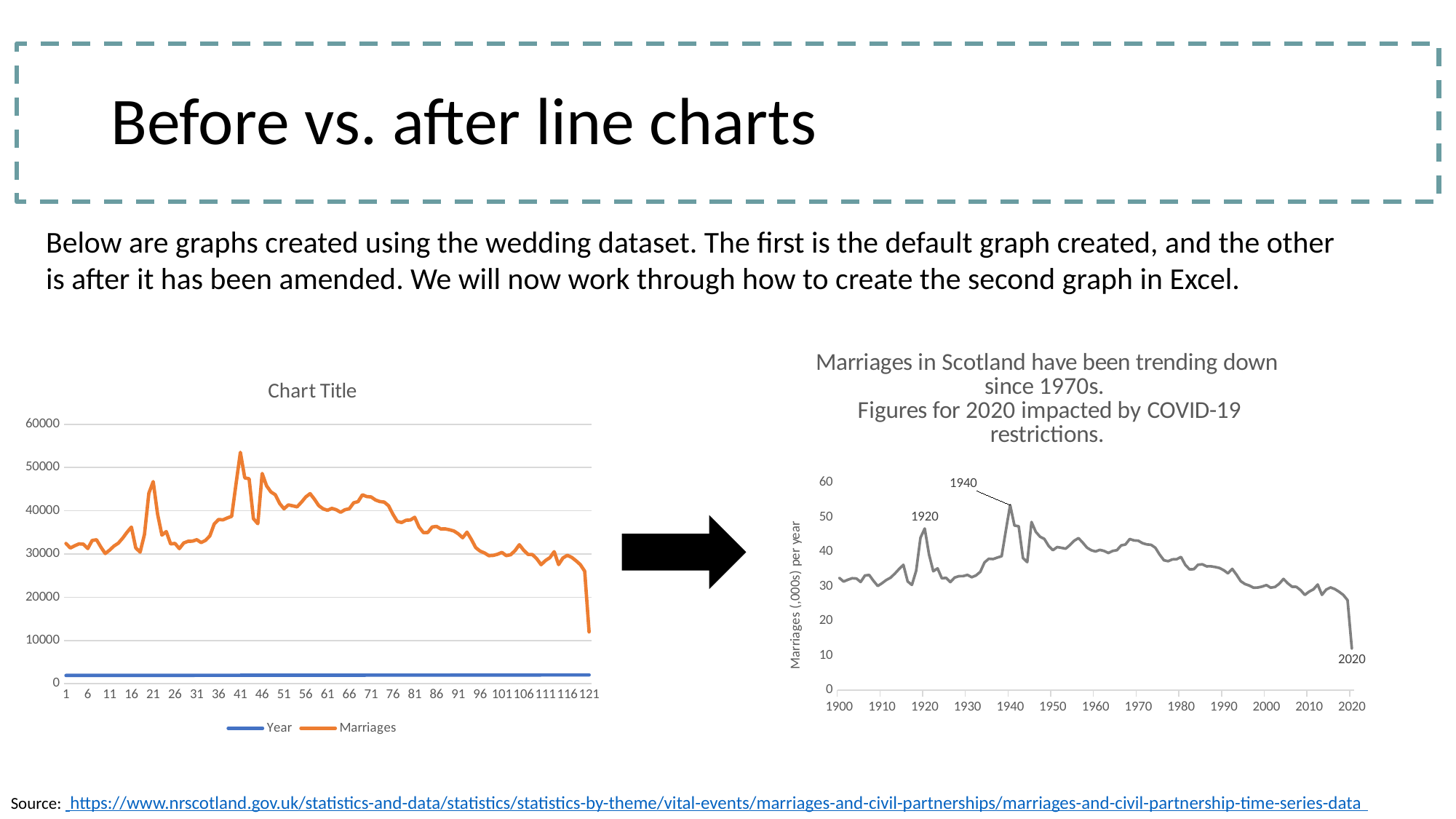

# Before vs. after line charts
Below are graphs created using the wedding dataset. The first is the default graph created, and the other is after it has been amended. We will now work through how to create the second graph in Excel.

### Chart: Marriages in Scotland have been trending down since 1970s.
 Figures for 2020 impacted by COVID-19 restrictions.

| Category | MarriagesAmended |
|---|---|
| 366 | 32.444 |
| 731 | 31.387 |
| 1096 | 31.913 |
| 1461 | 32.351 |
| 1827 | 32.271 |
| 2192 | 31.27 |
| 2557 | 33.142 |
| 2922 | 33.298 |
| 3288 | 31.606 |
| 3653 | 30.108 |
| 4018 | 30.902 |
| 4383 | 31.844 |
| 4749 | 32.506 |
| 5114 | 33.676 |
| 5479 | 35.028 |
| 5844 | 36.233 |
| 6210 | 31.419 |
| 6575 | 30.421 |
| 6940 | 34.529 |
| 7305 | 44.06 |
| 7671 | 46.754 |
| 8036 | 39.243 |
| 8401 | 34.375 |
| 8766 | 35.2 |
| 9132 | 32.328 |
| 9497 | 32.456 |
| 9862 | 31.244 |
| 10227 | 32.553 |
| 10593 | 32.948 |
| 10958 | 32.967 |
| 11323 | 33.315 |
| 11688 | 32.652 |
| 12054 | 33.157 |
| 12419 | 34.201 |
| 12784 | 36.934 |
| 13149 | 37.988 |
| 13515 | 37.896 |
| 13880 | 38.334 |
| 14245 | 38.716 |
| 14610 | 46.236 |
| 14976 | 53.522 |
| 15341 | 47.62 |
| 15706 | 47.402 |
| 16071 | 38.177 |
| 16437 | 37.017 |
| 16802 | 48.642 |
| 17167 | 45.785 |
| 17532 | 44.36 |
| 17898 | 43.718 |
| 18263 | 41.708 |
| 18628 | 40.459 |
| 18993 | 41.361 |
| 19359 | 41.154 |
| 19724 | 40.902 |
| 20089 | 41.974 |
| 20454 | 43.199 |
| 20820 | 43.963 |
| 21185 | 42.661 |
| 21550 | 41.186 |
| 21915 | 40.442 |
| 22281 | 40.103 |
| 22646 | 40.562 |
| 23011 | 40.244 |
| 23376 | 39.653 |
| 23742 | 40.242 |
| 24107 | 40.475 |
| 24472 | 41.851 |
| 24837 | 42.116 |
| 25203 | 43.696 |
| 25568 | 43.294 |
| 25933 | 43.203 |
| 26298 | 42.5 |
| 26664 | 42.139 |
| 27029 | 42.018 |
| 27394 | 41.174 |
| 27759 | 39.191 |
| 28125 | 37.543 |
| 28490 | 37.288 |
| 28855 | 37.814 |
| 29220 | 37.86 |
| 29586 | 38.501 |
| 29951 | 36.237 |
| 30316 | 34.942 |
| 30681 | 34.962 |
| 31047 | 36.253 |
| 31412 | 36.385 |
| 31777 | 35.79 |
| 32142 | 35.813 |
| 32508 | 35.599 |
| 32873 | 35.326 |
| 33238 | 34.672 |
| 33603 | 33.762 |
| 33969 | 35.057 |
| 34334 | 33.366 |
| 34699 | 31.48 |
| 35064 | 30.663 |
| 35430 | 30.241 |
| 35795 | 29.611 |
| 36160 | 29.668 |
| 36525 | 29.94 |
| 36891 | 30.367 |
| 37256 | 29.621 |
| 37621 | 29.826 |
| 37986 | 30.757 |
| 38352 | 32.154 |
| 38717 | 30.881 |
| 39082 | 29.898 |
| 39447 | 29.866 |
| 39813 | 28.903 |
| 40178 | 27.524 |
| 40543 | 28.48 |
| 40908 | 29.135 |
| 41274 | 30.534 |
| 41639 | 27.547 |
| 42004 | 29.069 |
| 42369 | 29.691 |
| 42735 | 29.229 |
| 43100 | 28.44 |
| 43465 | 27.525 |
| 43830 | 26.007 |
| 44196 | 11.986 |

### Chart:

| Category | Year | Marriages |
|---|---|---|
Source:  https://www.nrscotland.gov.uk/statistics-and-data/statistics/statistics-by-theme/vital-events/marriages-and-civil-partnerships/marriages-and-civil-partnership-time-series-data